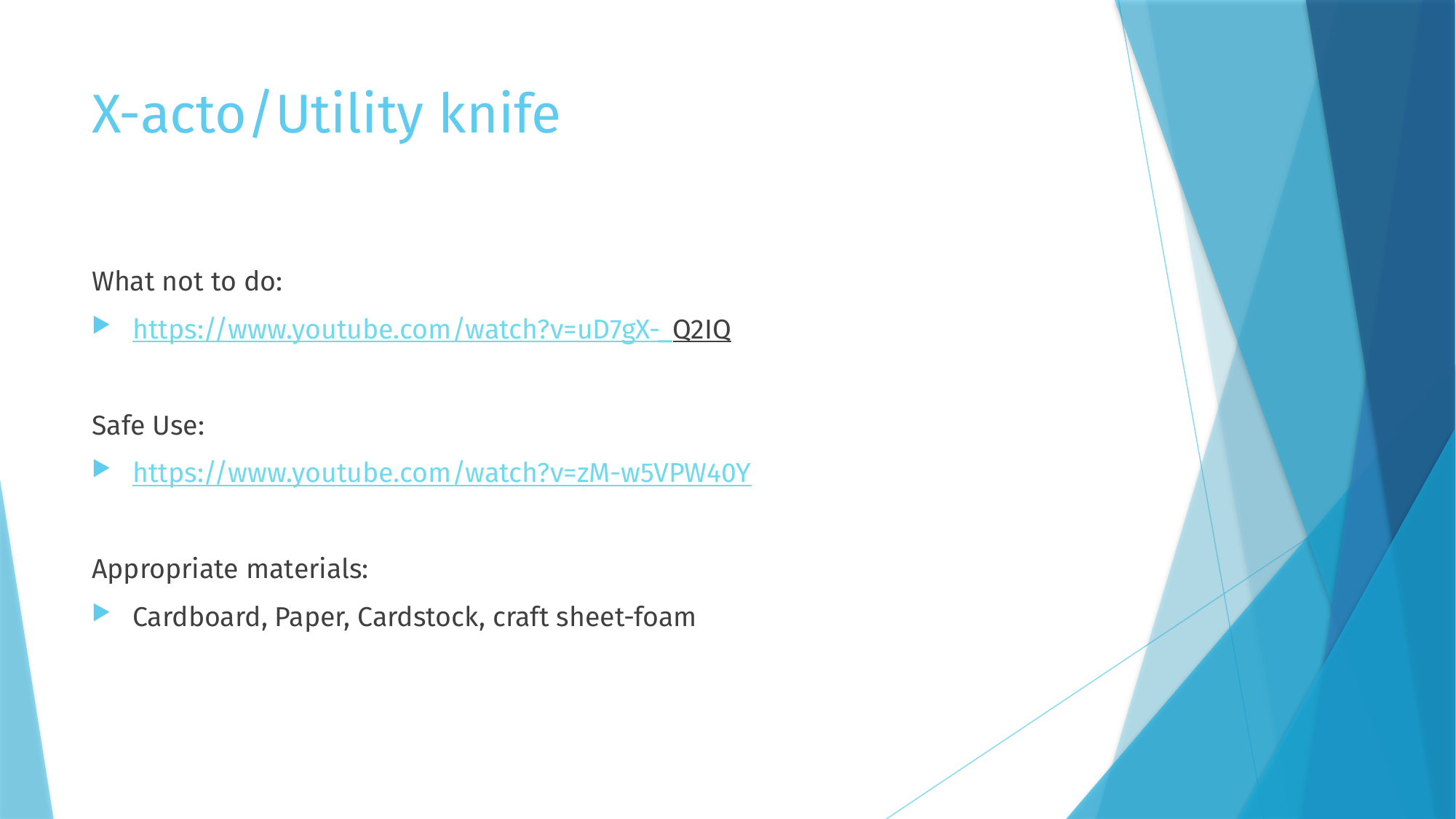

# X-acto/Utility knife
What not to do:
https://www.youtube.com/watch?v=uD7gX-_Q2IQ

Safe Use:
https://www.youtube.com/watch?v=zM-w5VPW40Y

Appropriate materials:
Cardboard, Paper, Cardstock, craft sheet-foam